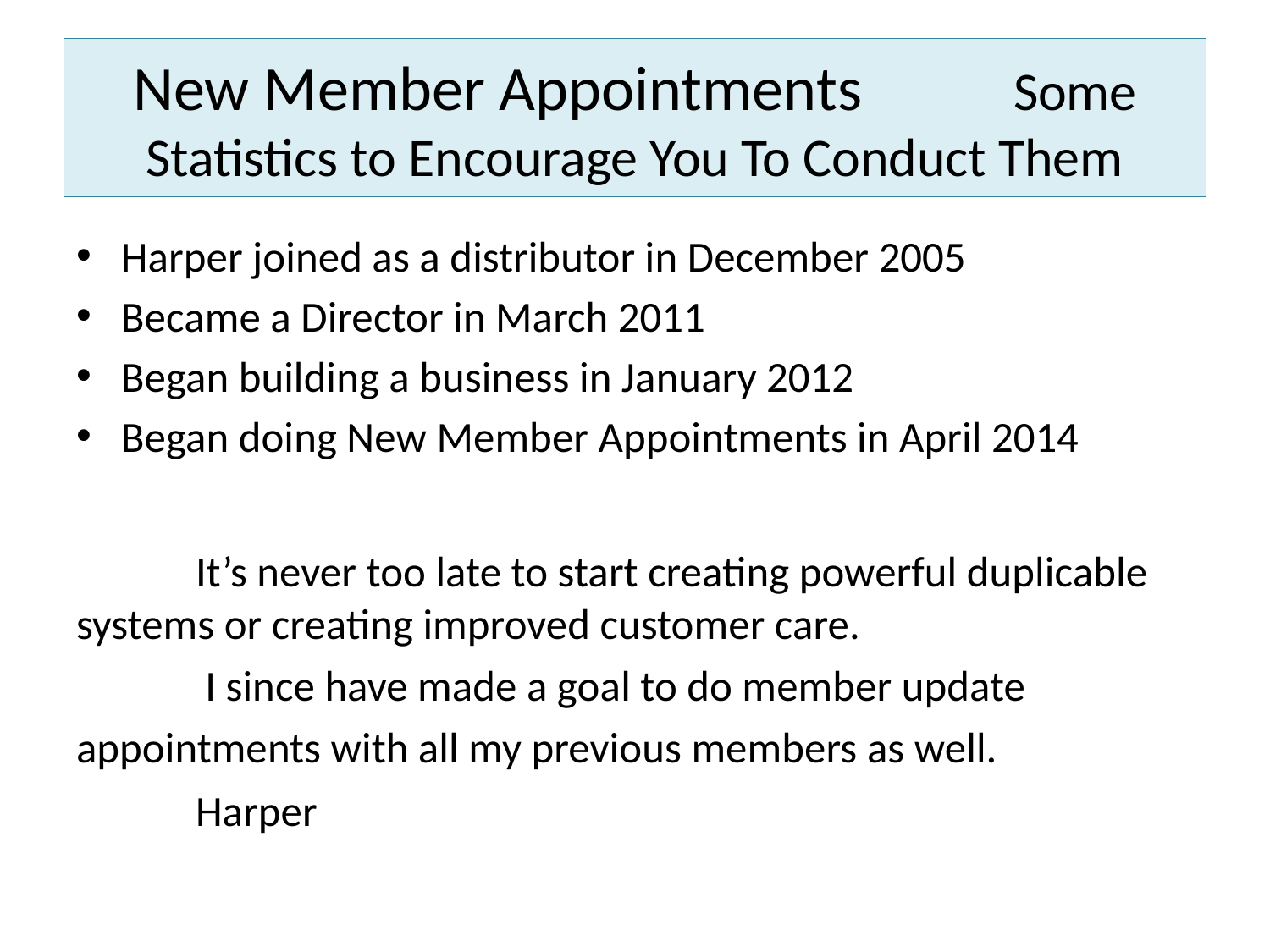

# New Member Appointments 					   	Some Statistics to Encourage You To Conduct Them
Harper joined as a distributor in December 2005
Became a Director in March 2011
Began building a business in January 2012
Began doing New Member Appointments in April 2014

	It’s never too late to start creating powerful duplicable systems or creating improved customer care.
	 I since have made a goal to do member update appointments with all my previous members as well. 		                   															Harper